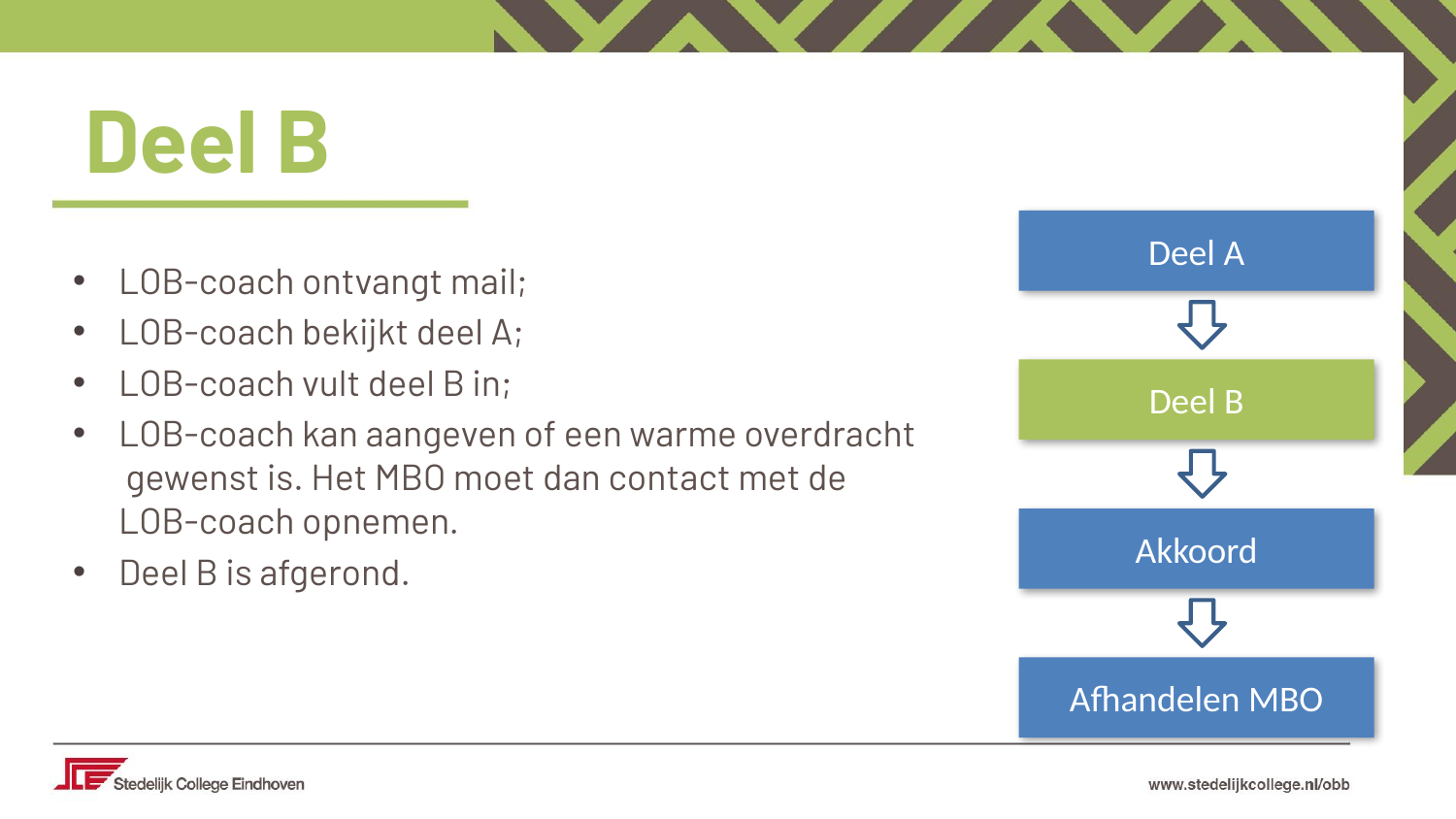

Deel B
Deel A
LOB-coach ontvangt mail;
LOB-coach bekijkt deel A;
LOB-coach vult deel B in;
LOB-coach kan aangeven of een warme overdracht   gewenst is. Het MBO moet dan contact met de LOB-coach opnemen.
Deel B is afgerond.

Deel B

Akkoord

Afhandelen MBO